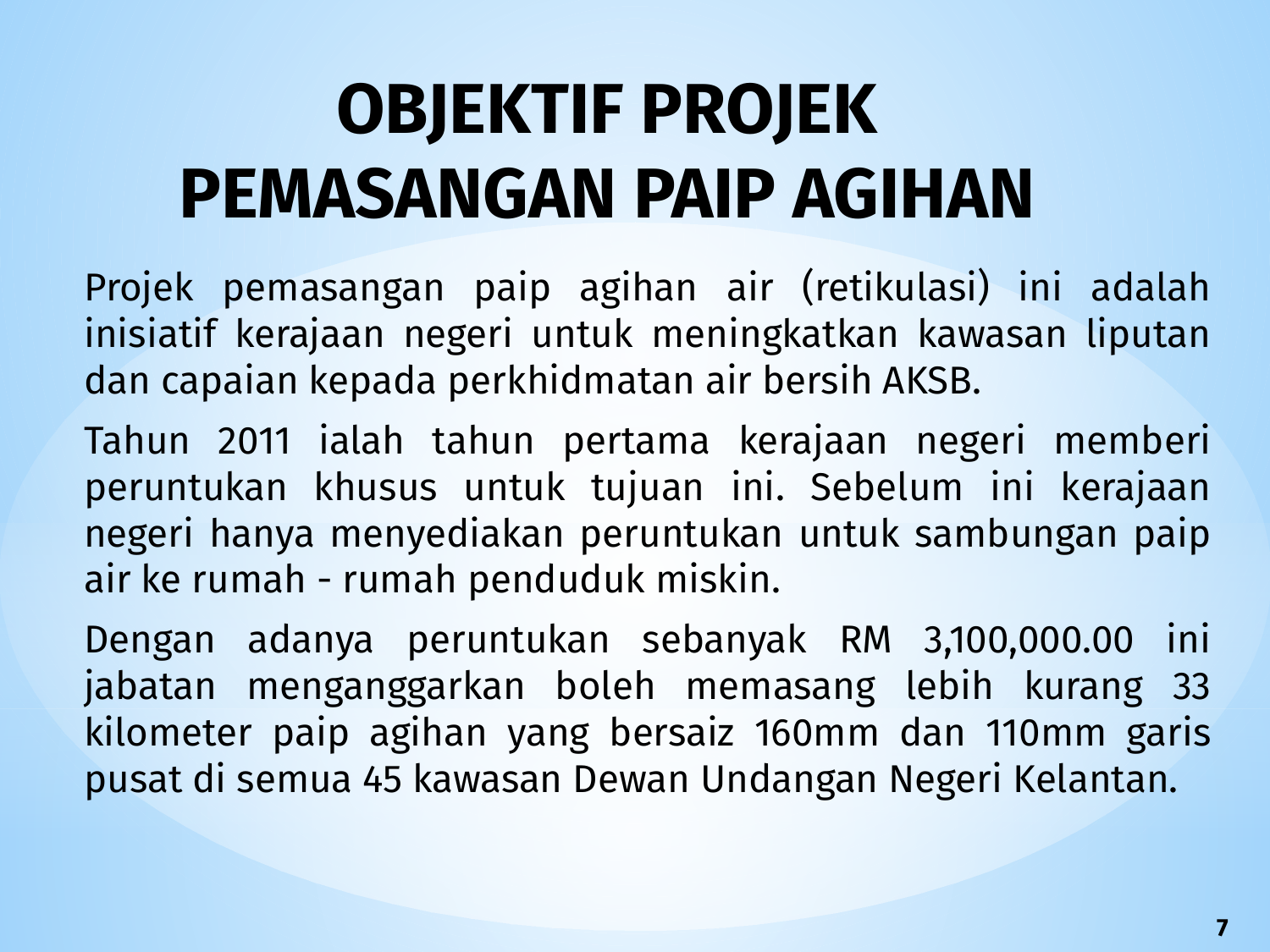

# OBJEKTIF PROJEK PEMASANGAN PAIP AGIHAN
Projek pemasangan paip agihan air (retikulasi) ini adalah inisiatif kerajaan negeri untuk meningkatkan kawasan liputan dan capaian kepada perkhidmatan air bersih AKSB.
Tahun 2011 ialah tahun pertama kerajaan negeri memberi peruntukan khusus untuk tujuan ini. Sebelum ini kerajaan negeri hanya menyediakan peruntukan untuk sambungan paip air ke rumah - rumah penduduk miskin.
Dengan adanya peruntukan sebanyak RM 3,100,000.00 ini jabatan menganggarkan boleh memasang lebih kurang 33 kilometer paip agihan yang bersaiz 160mm dan 110mm garis pusat di semua 45 kawasan Dewan Undangan Negeri Kelantan.
7